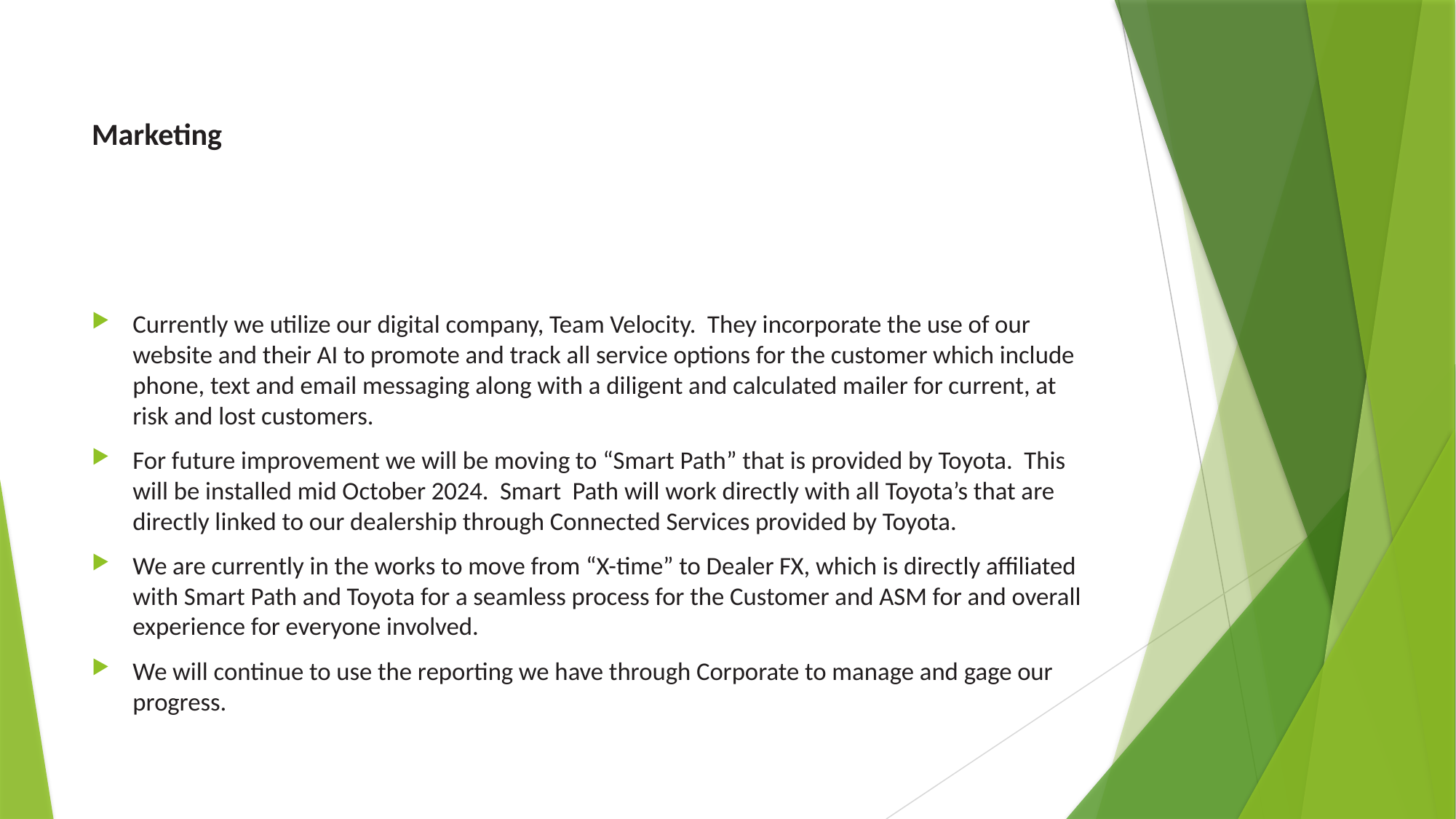

# Marketing

Currently we utilize our digital company, Team Velocity.  They incorporate the use of our website and their AI to promote and track all service options for the customer which include phone, text and email messaging along with a diligent and calculated mailer for current, at risk and lost customers.
For future improvement we will be moving to “Smart Path” that is provided by Toyota.  This will be installed mid October 2024.  Smart  Path will work directly with all Toyota’s that are directly linked to our dealership through Connected Services provided by Toyota.
We are currently in the works to move from “X-time” to Dealer FX, which is directly affiliated with Smart Path and Toyota for a seamless process for the Customer and ASM for and overall experience for everyone involved.
We will continue to use the reporting we have through Corporate to manage and gage our progress.